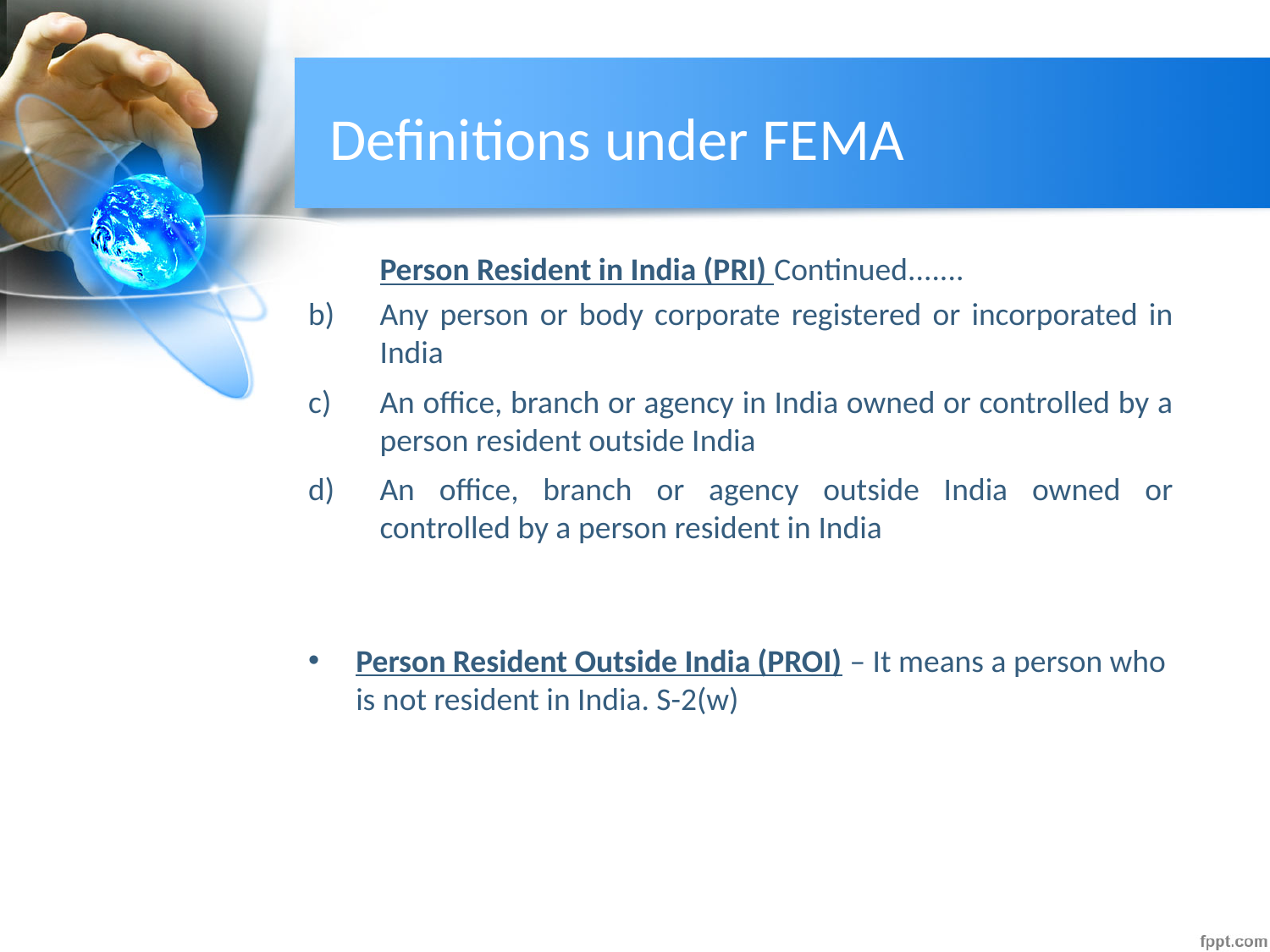

# Definitions under FEMA
	Person Resident in India (PRI) Continued.......
Any person or body corporate registered or incorporated in India
An office, branch or agency in India owned or controlled by a person resident outside India
An office, branch or agency outside India owned or controlled by a person resident in India

Person Resident Outside India (PROI) – It means a person who is not resident in India. S-2(w)